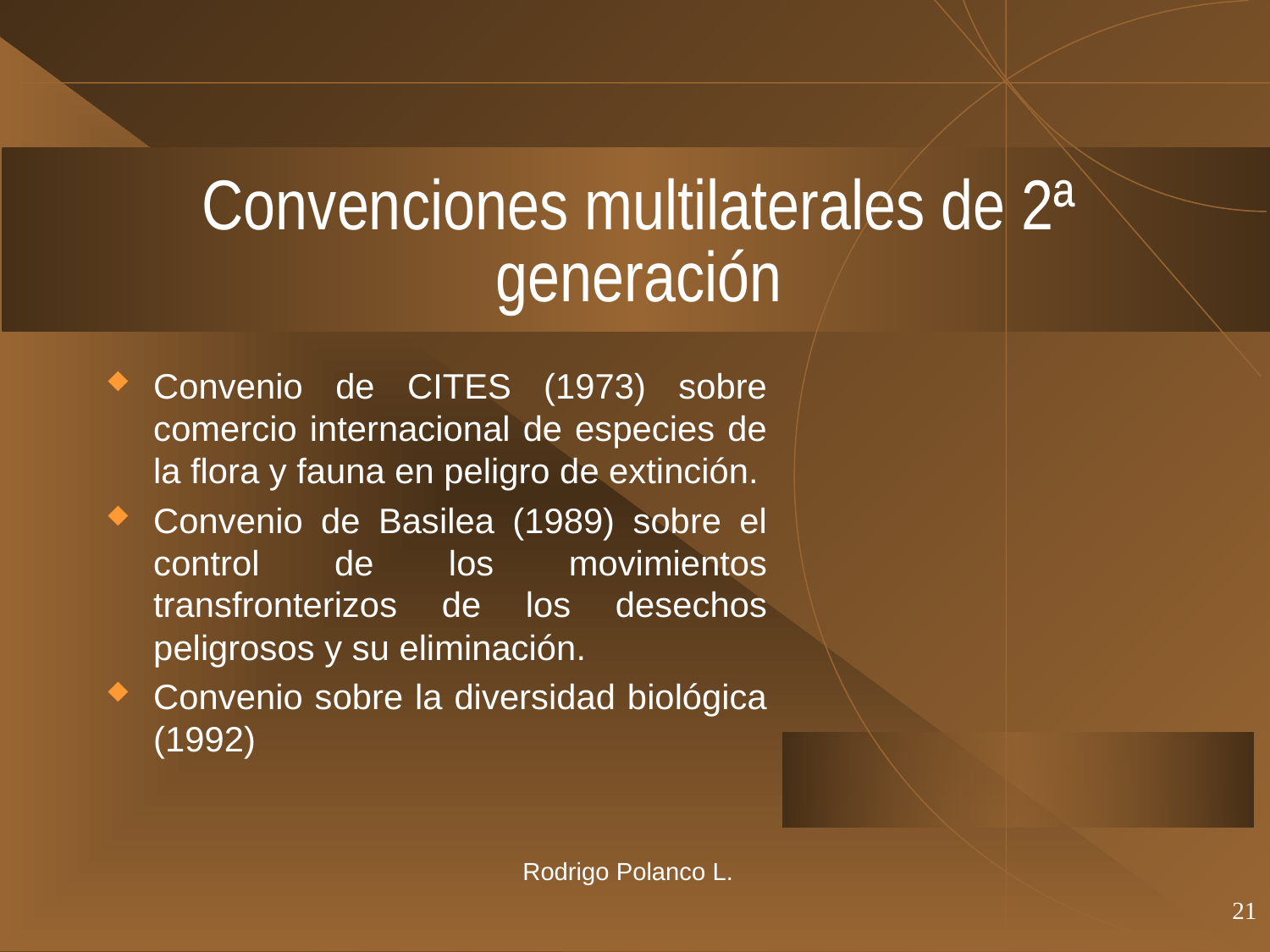

# Convenciones multilaterales de 2ª generación
Convenio de CITES (1973) sobre comercio internacional de especies de la flora y fauna en peligro de extinción.
Convenio de Basilea (1989) sobre el control de los movimientos transfronterizos de los desechos peligrosos y su eliminación.
Convenio sobre la diversidad biológica (1992)
Rodrigo Polanco L.
21